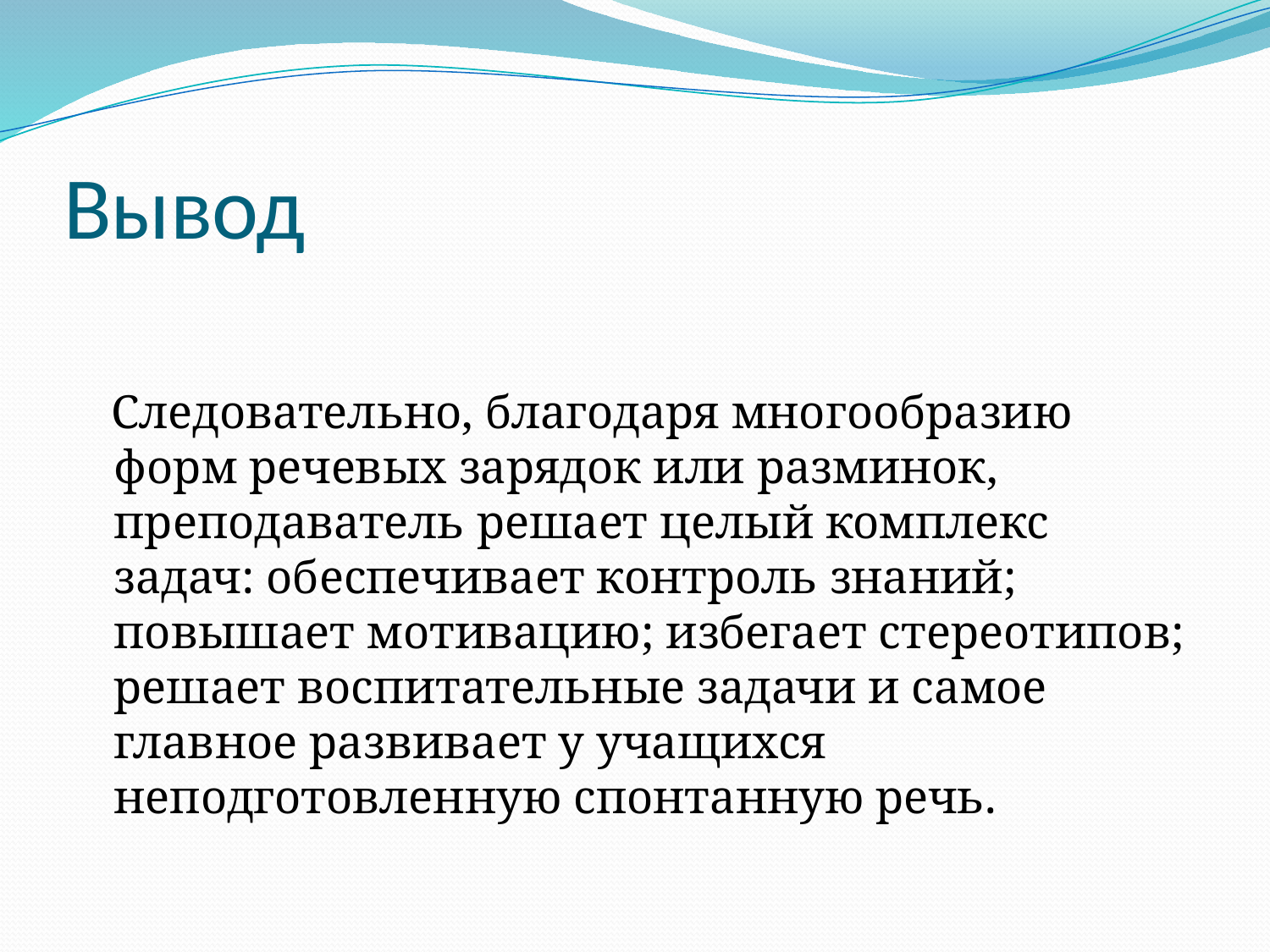

# Вывод
   Следовательно, благодаря многообразию форм речевых зарядок или разминок, преподаватель решает целый комплекс задач: обеспечивает контроль знаний; повышает мотивацию; избегает стереотипов; решает воспитательные задачи и самое главное развивает у учащихся неподготовленную спонтанную речь.